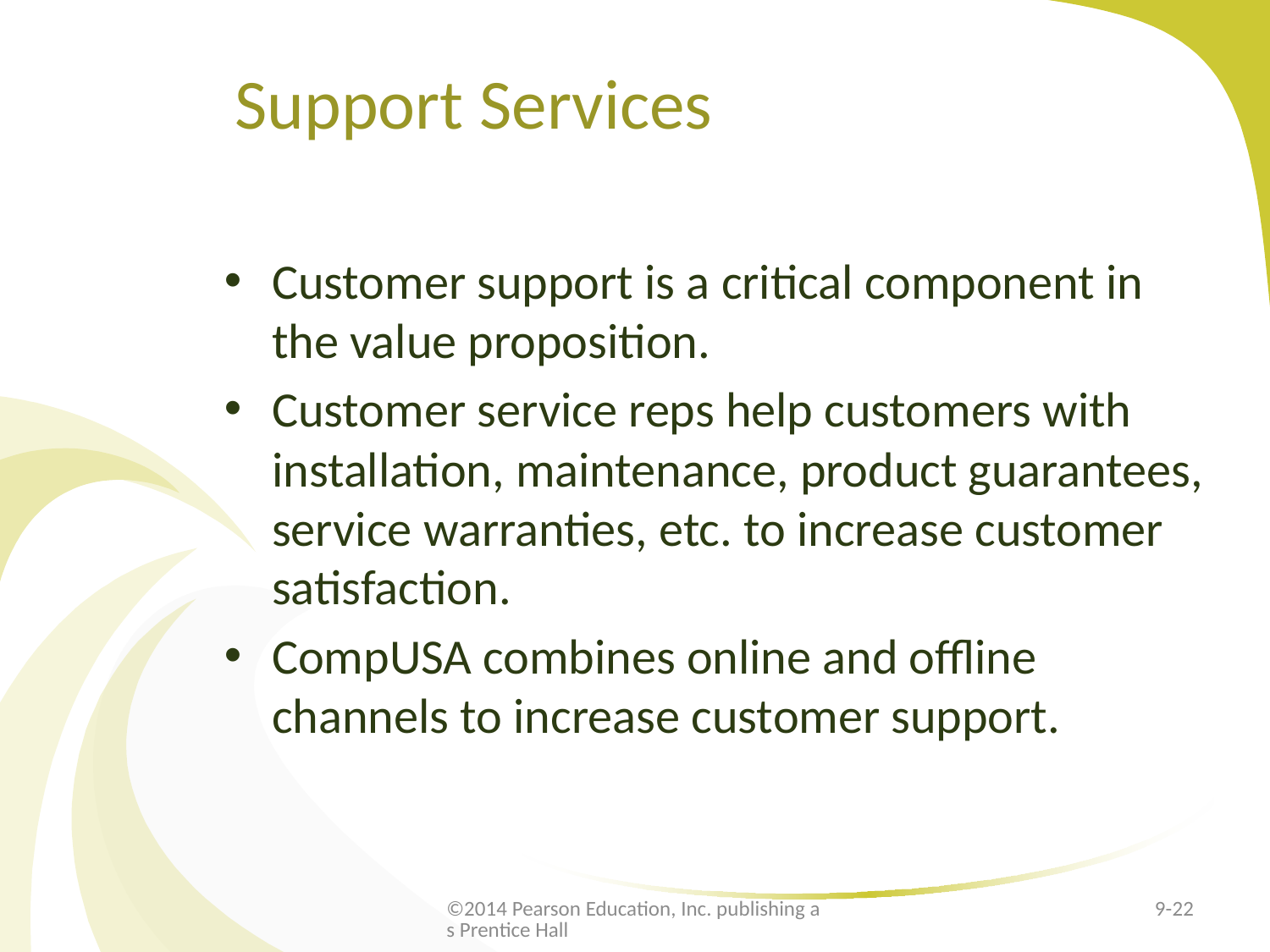

# Support Services
Customer support is a critical component in the value proposition.
Customer service reps help customers with installation, maintenance, product guarantees, service warranties, etc. to increase customer satisfaction.
CompUSA combines online and offline channels to increase customer support.
©2014 Pearson Education, Inc. publishing as Prentice Hall
9-22